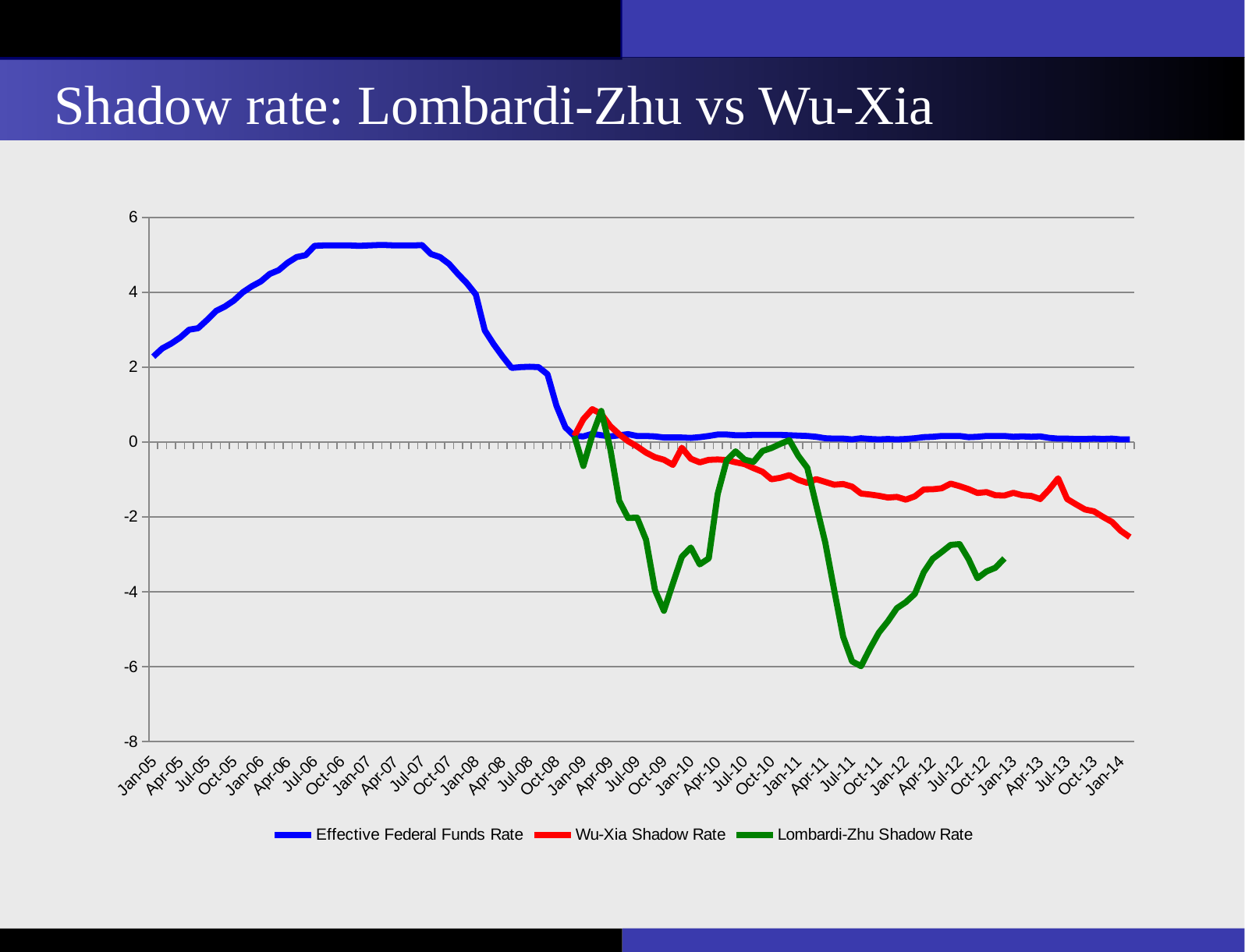

# Shadow rate: Lombardi-Zhu vs Wu-Xia

[unsupported chart]